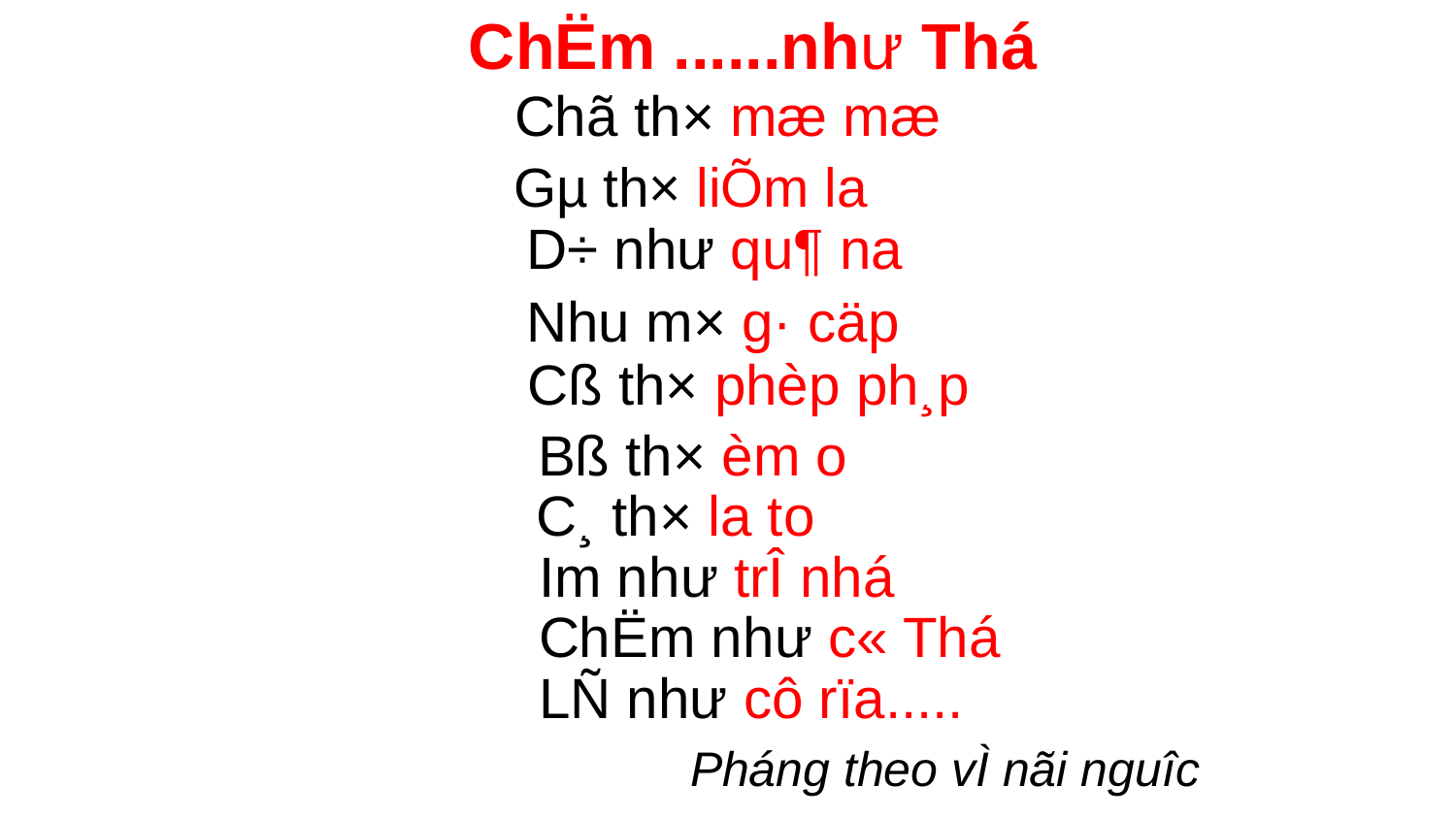

ChËm ......nh­ư Thá
Chã th× mæ mæ
 Gµ th× liÕm la
D÷ nh­ư qu¶ na

Nhu m× g· cäp
Cß th× phèp ph¸p
Bß th× èm o
C¸ th× la to
Im như­ trÎ nhá
ChËm nh­ư c« Thá
LÑ nh­ư cô rïa.....
Pháng theo vÌ nãi ng­uîc